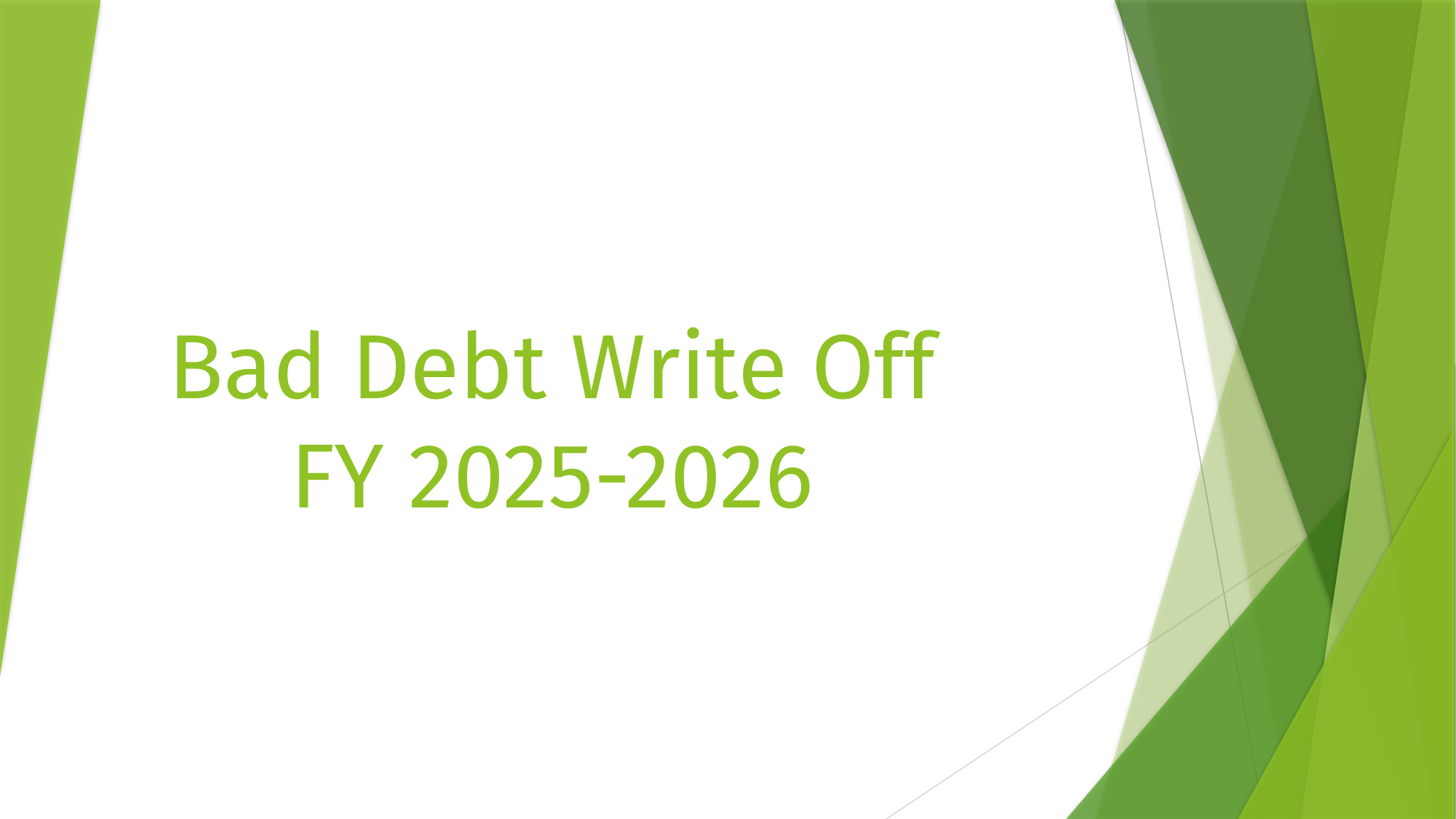

# Bad Debt Write Off FY 2025-2026